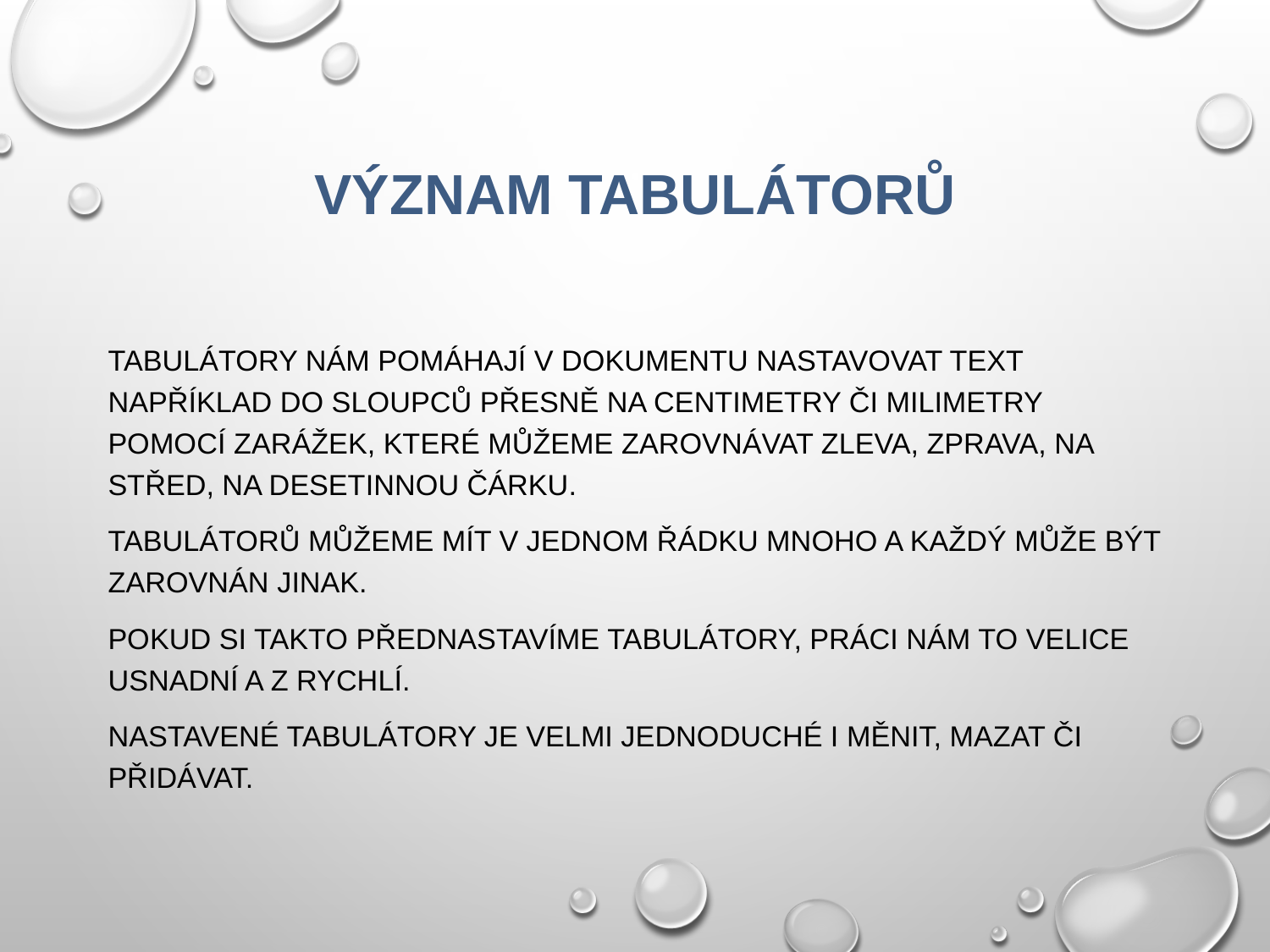

# Význam tabulátorů
Tabulátory nám pomáhají v dokumentu nastavovat text například do sloupců přesně na centimetry či milimetry pomocí zarážek, které můžeme zarovnávat zleva, zprava, na střed, na desetinnou čárku.
Tabulátorů můžeme mít v jednom řádku mnoho a každý může být zarovnán jinak.
Pokud si takto přednastavíme tabulátory, práci nám to velice usnadní a z rychlí.
Nastavené tabulátory je velmi jednoduché i měnit, mazat či přidávat.